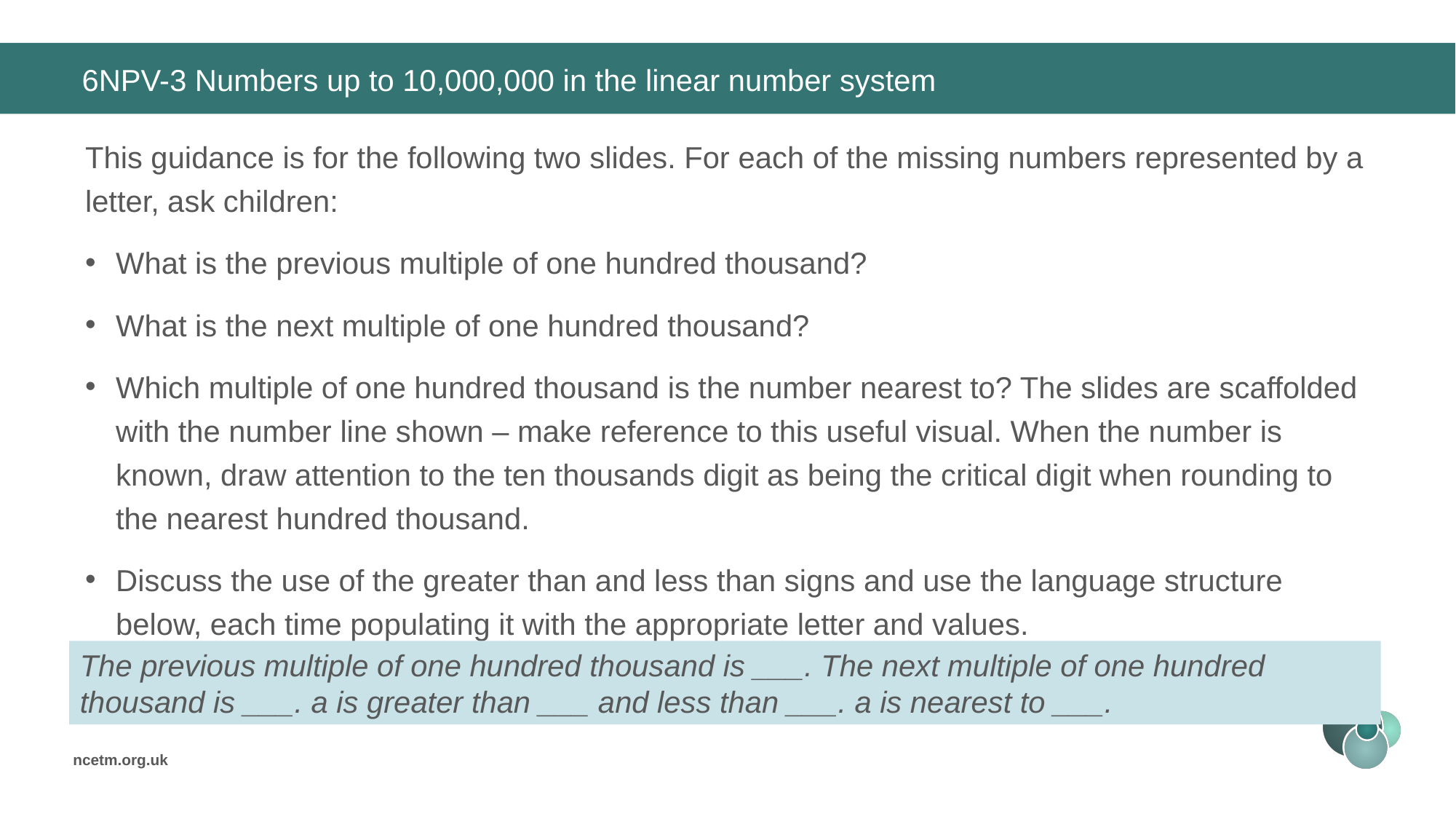

# 6NPV-3 Numbers up to 10,000,000 in the linear number system
This guidance is for the following two slides. For each of the missing numbers represented by a letter, ask children:
What is the previous multiple of one hundred thousand?
What is the next multiple of one hundred thousand?
Which multiple of one hundred thousand is the number nearest to? The slides are scaffolded with the number line shown – make reference to this useful visual. When the number is known, draw attention to the ten thousands digit as being the critical digit when rounding to the nearest hundred thousand.
Discuss the use of the greater than and less than signs and use the language structure below, each time populating it with the appropriate letter and values.

The previous multiple of one hundred thousand is ___. The next multiple of one hundred thousand is ___. a is greater than ___ and less than ___. a is nearest to ___.